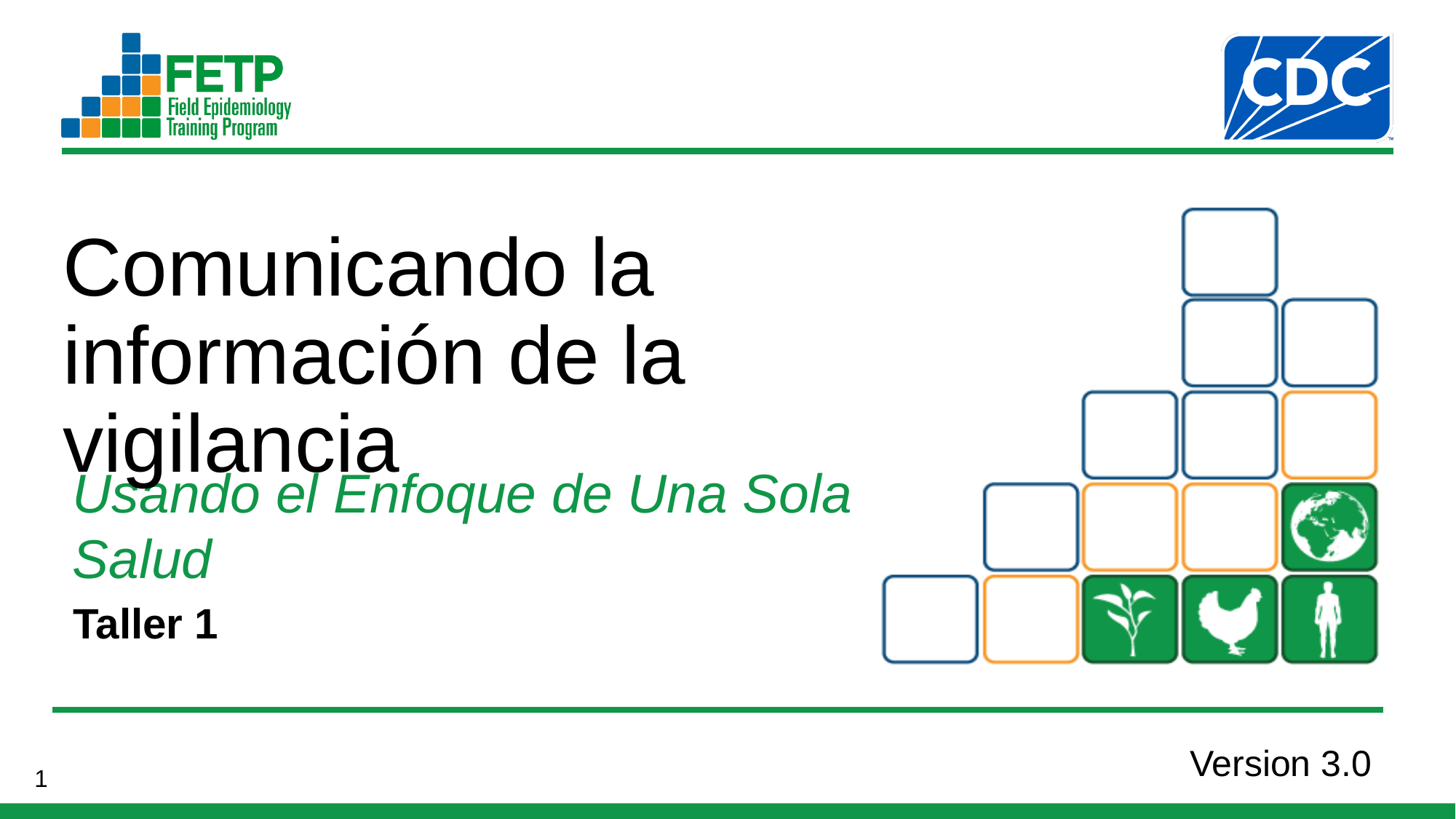

Comunicando la información de la vigilancia
Taller 1